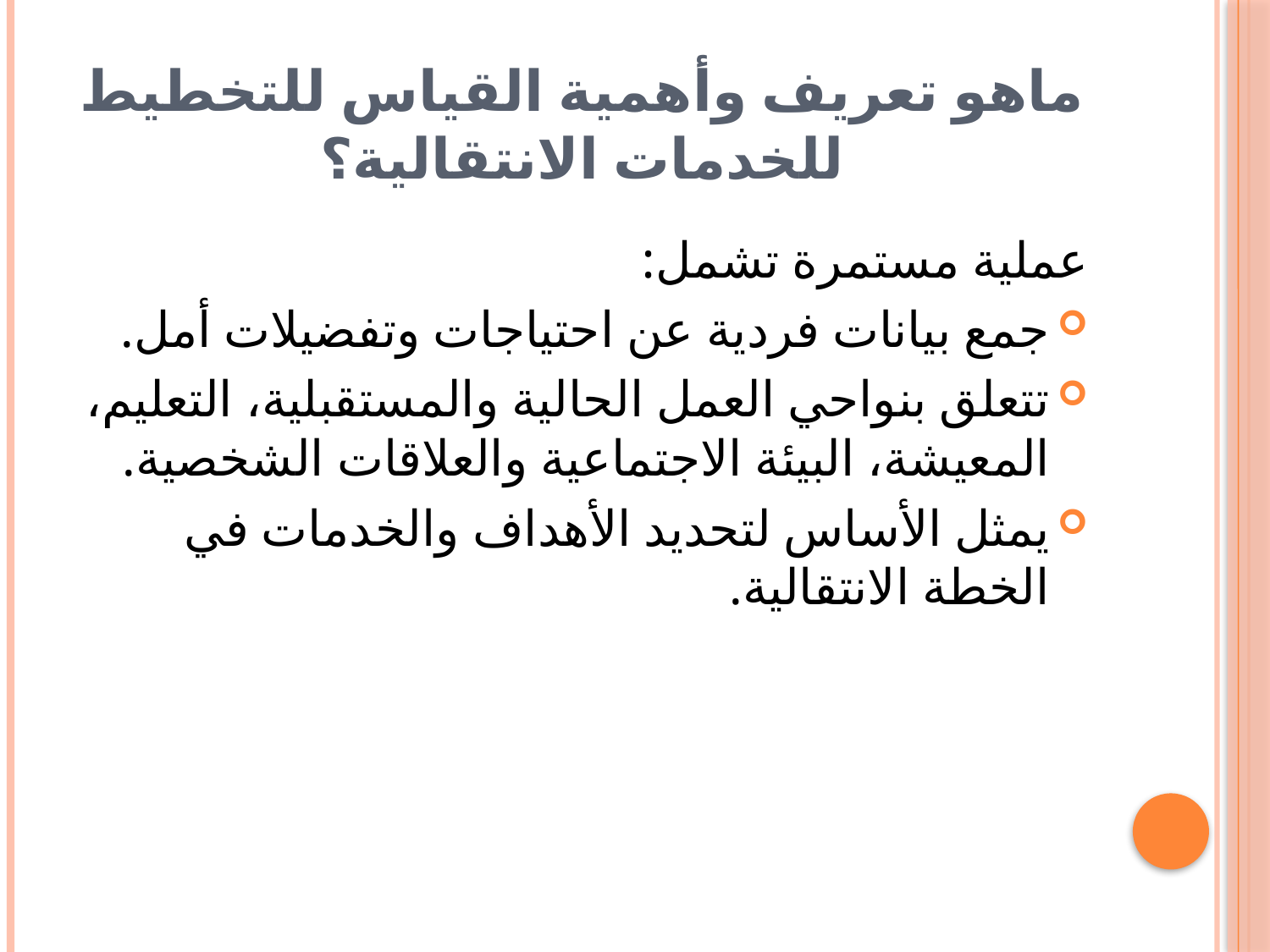

# ماهو تعريف وأهمية القياس للتخطيط للخدمات الانتقالية؟
عملية مستمرة تشمل:
جمع بيانات فردية عن احتياجات وتفضيلات أمل.
تتعلق بنواحي العمل الحالية والمستقبلية، التعليم، المعيشة، البيئة الاجتماعية والعلاقات الشخصية.
يمثل الأساس لتحديد الأهداف والخدمات في الخطة الانتقالية.